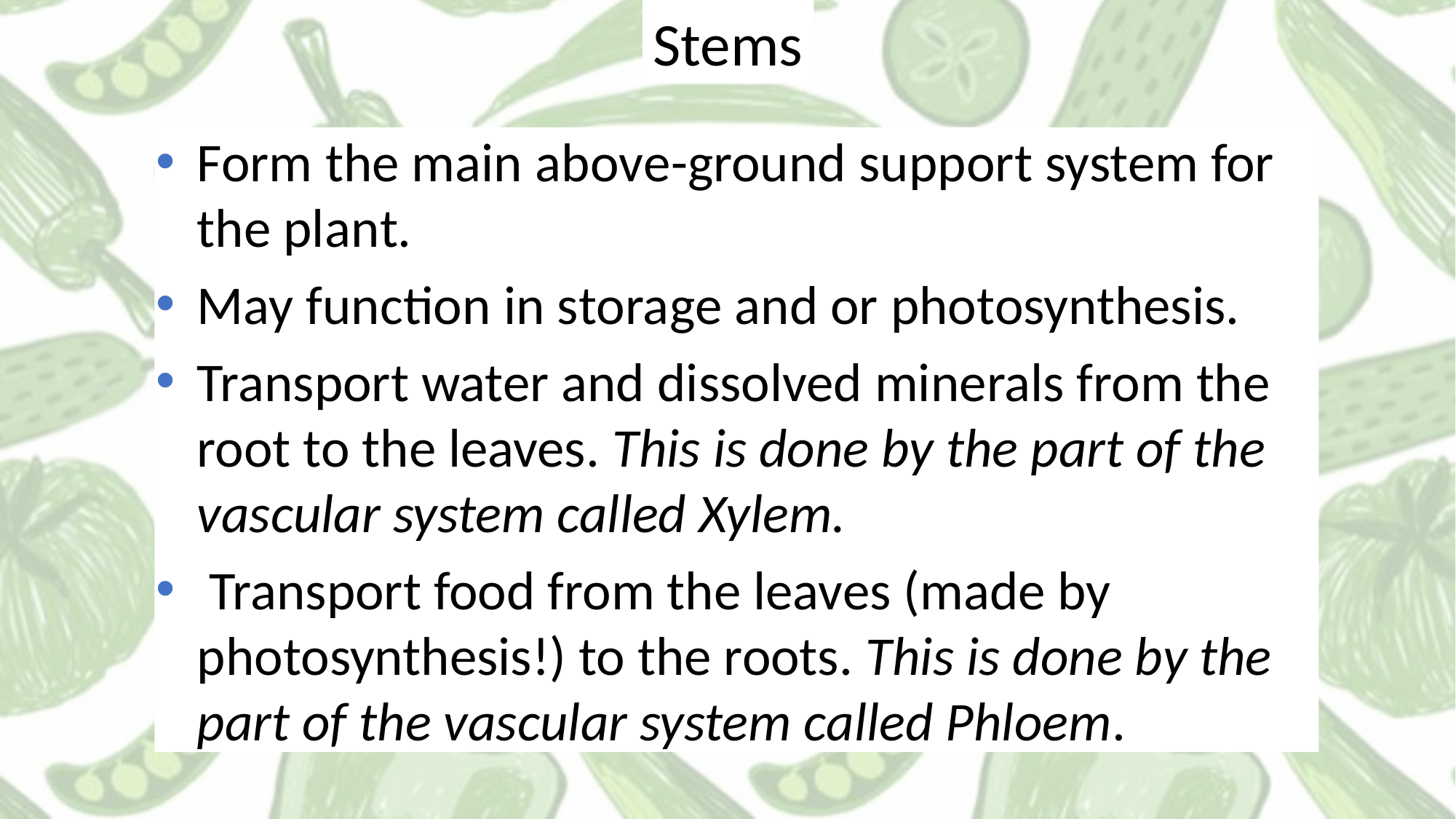

Stems
Form the main above-ground support system for the plant.
May function in storage and or photosynthesis.
Transport water and dissolved minerals from the root to the leaves. This is done by the part of the vascular system called Xylem.
 Transport food from the leaves (made by photosynthesis!) to the roots. This is done by the part of the vascular system called Phloem.